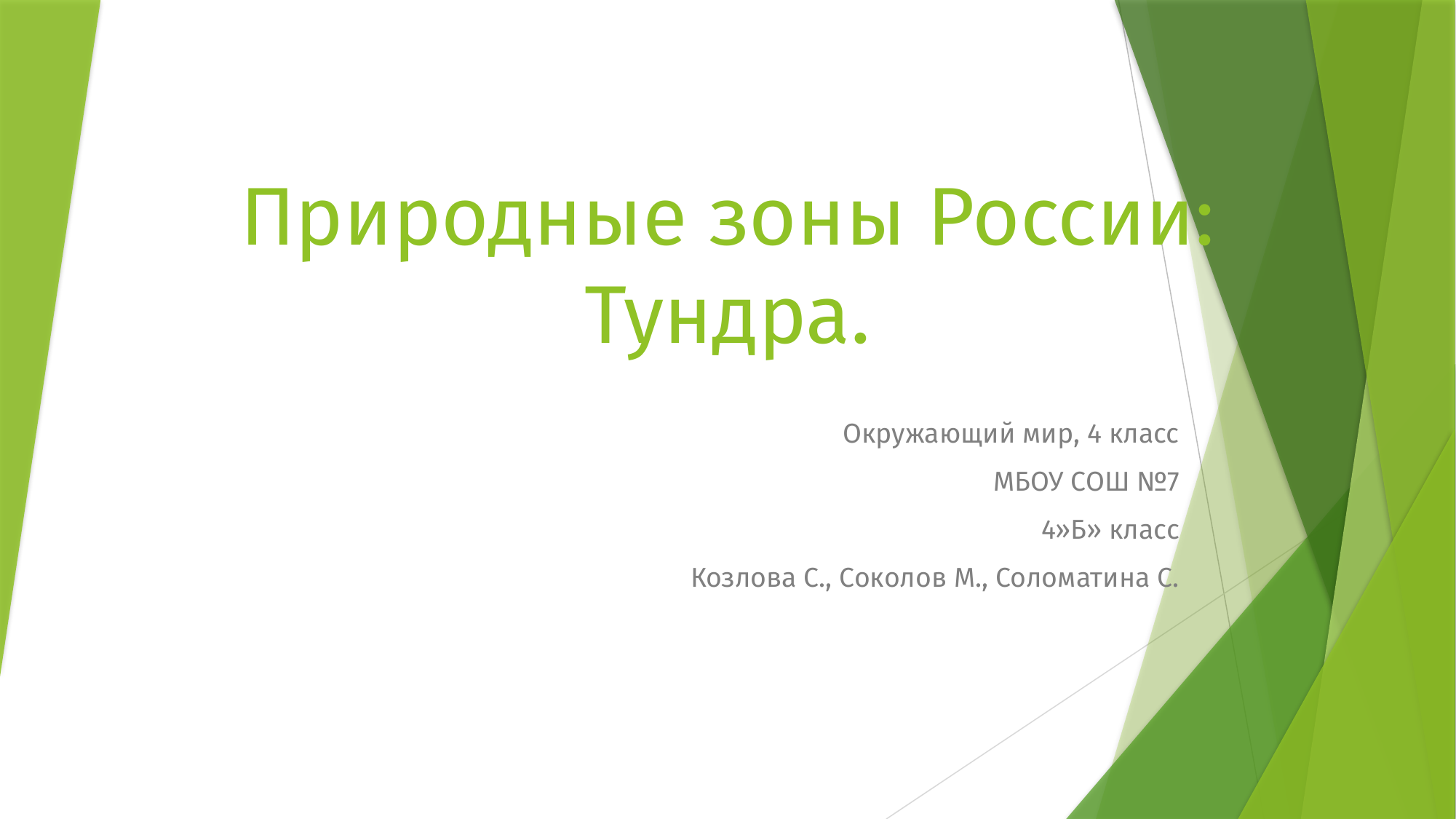

# Природные зоны России: Тундра.
Окружающий мир, 4 класс
МБОУ СОШ №7
4»Б» класс
Козлова С., Соколов М., Соломатина С.